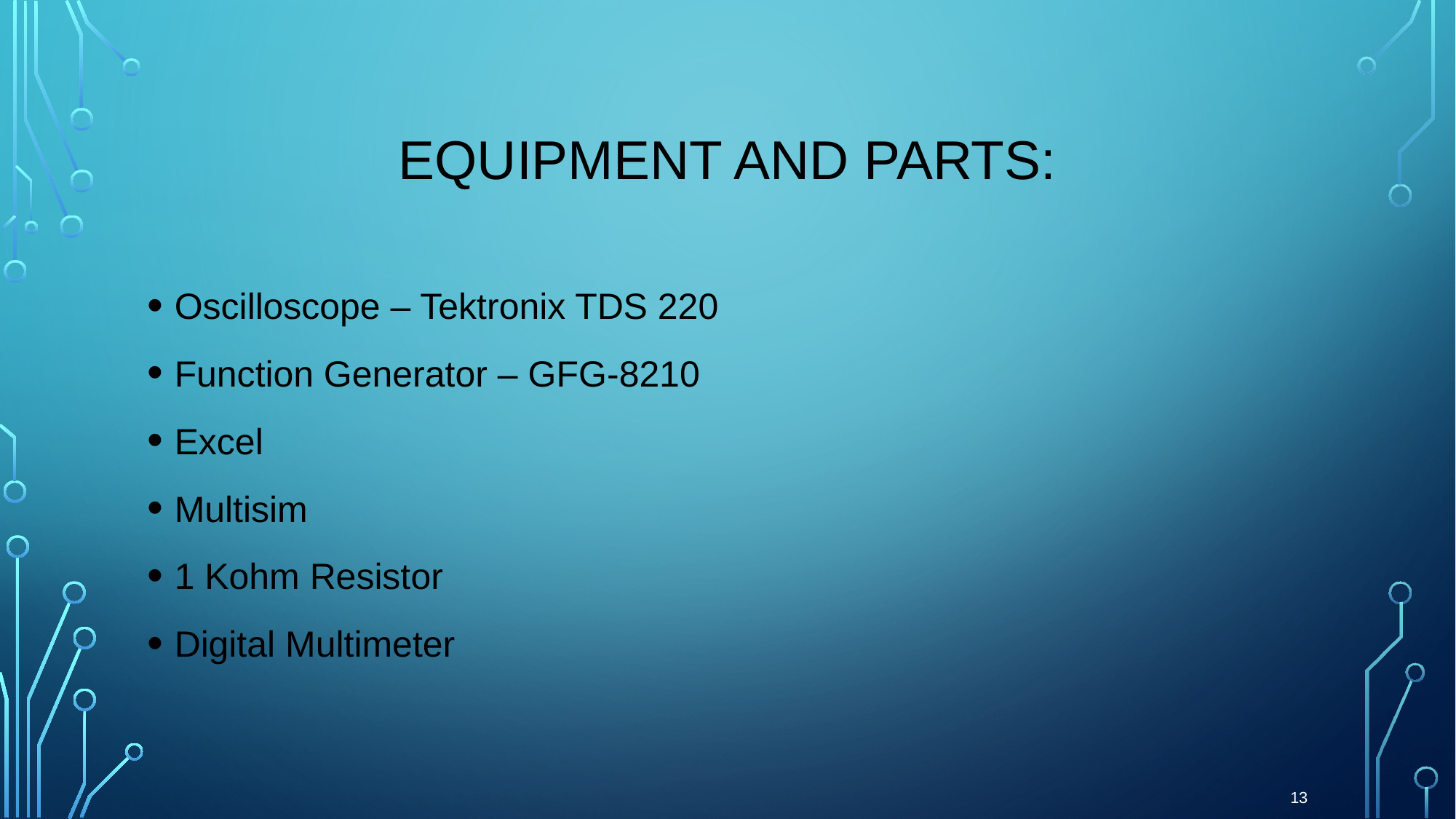

# Equipment and Parts:
Oscilloscope – Tektronix TDS 220
Function Generator – GFG-8210
Excel
Multisim
1 Kohm Resistor
Digital Multimeter
13